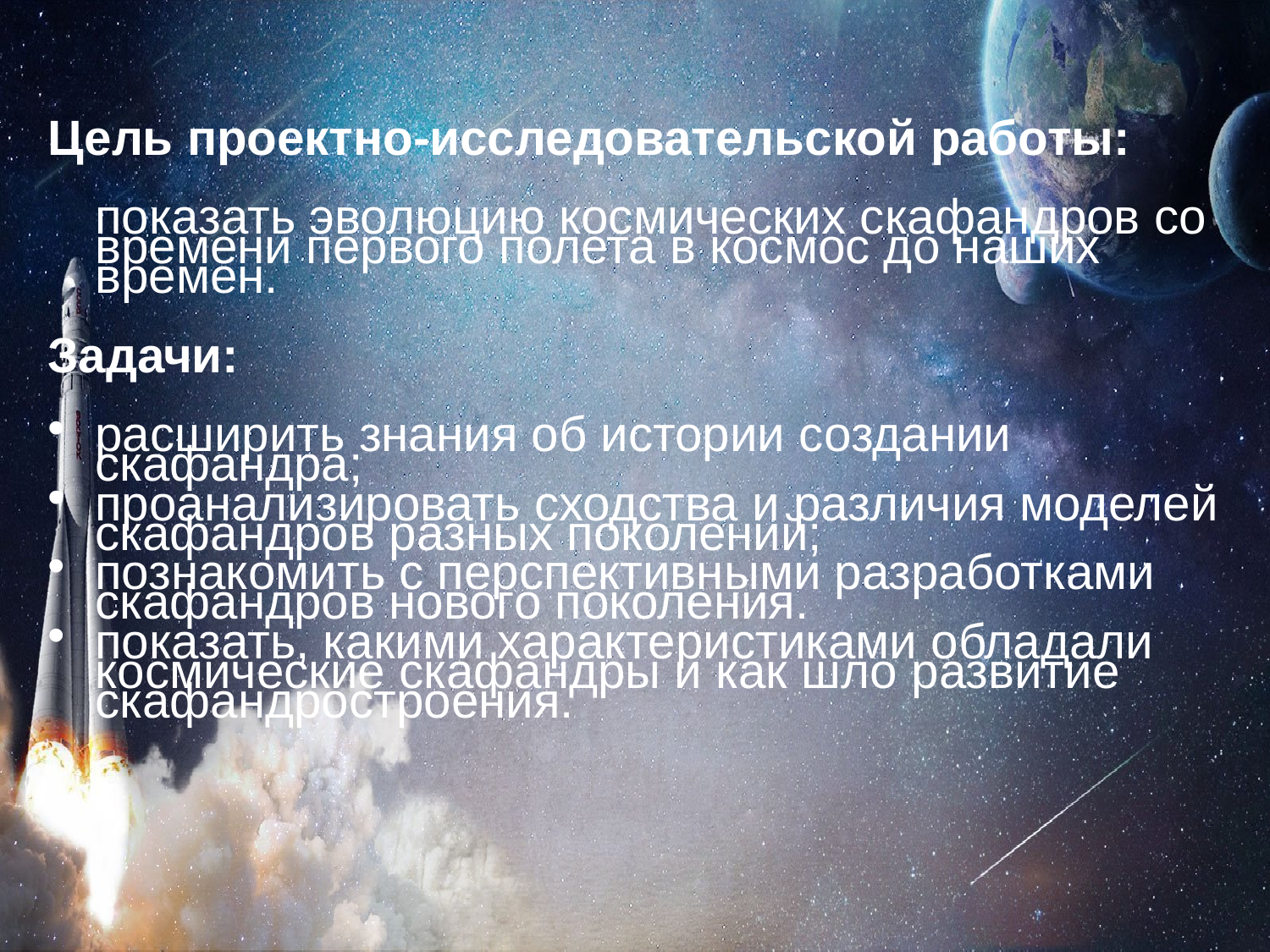

Цель проектно-исследовательской работы:

	показать эволюцию космических скафандров со времени первого полета в космос до наших времен.

Задачи:

расширить знания об истории создании скафандра;
проанализировать сходства и различия моделей скафандров разных поколений;
познакомить с перспективными разработками скафандров нового поколения.
показать, какими характеристиками обладали космические скафандры и как шло развитие скафандростроения.